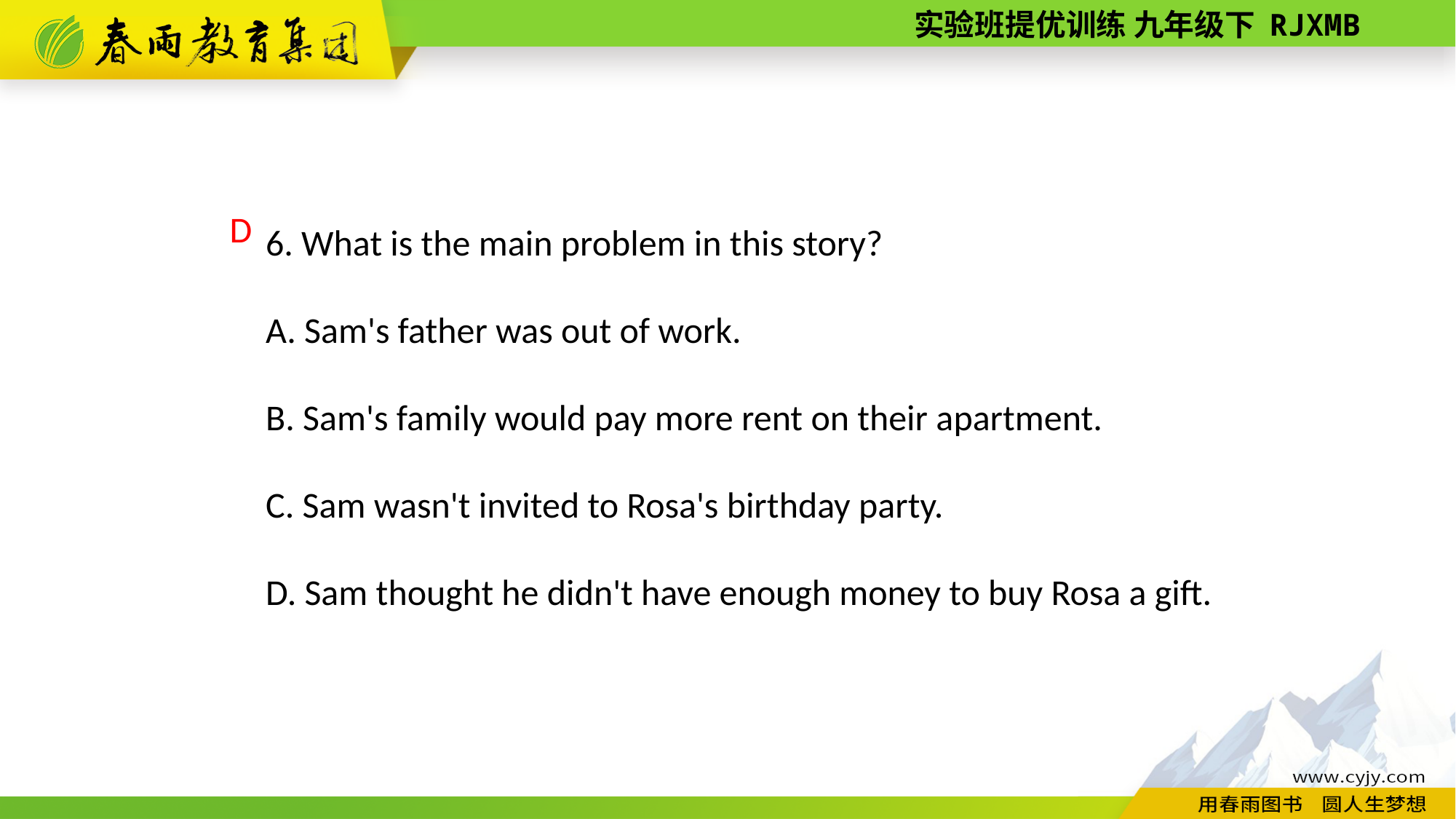

6. What is the main problem in this story?
A. Sam's father was out of work.
B. Sam's family would pay more rent on their apartment.
C. Sam wasn't invited to Rosa's birthday party.
D. Sam thought he didn't have enough money to buy Rosa a gift.
D